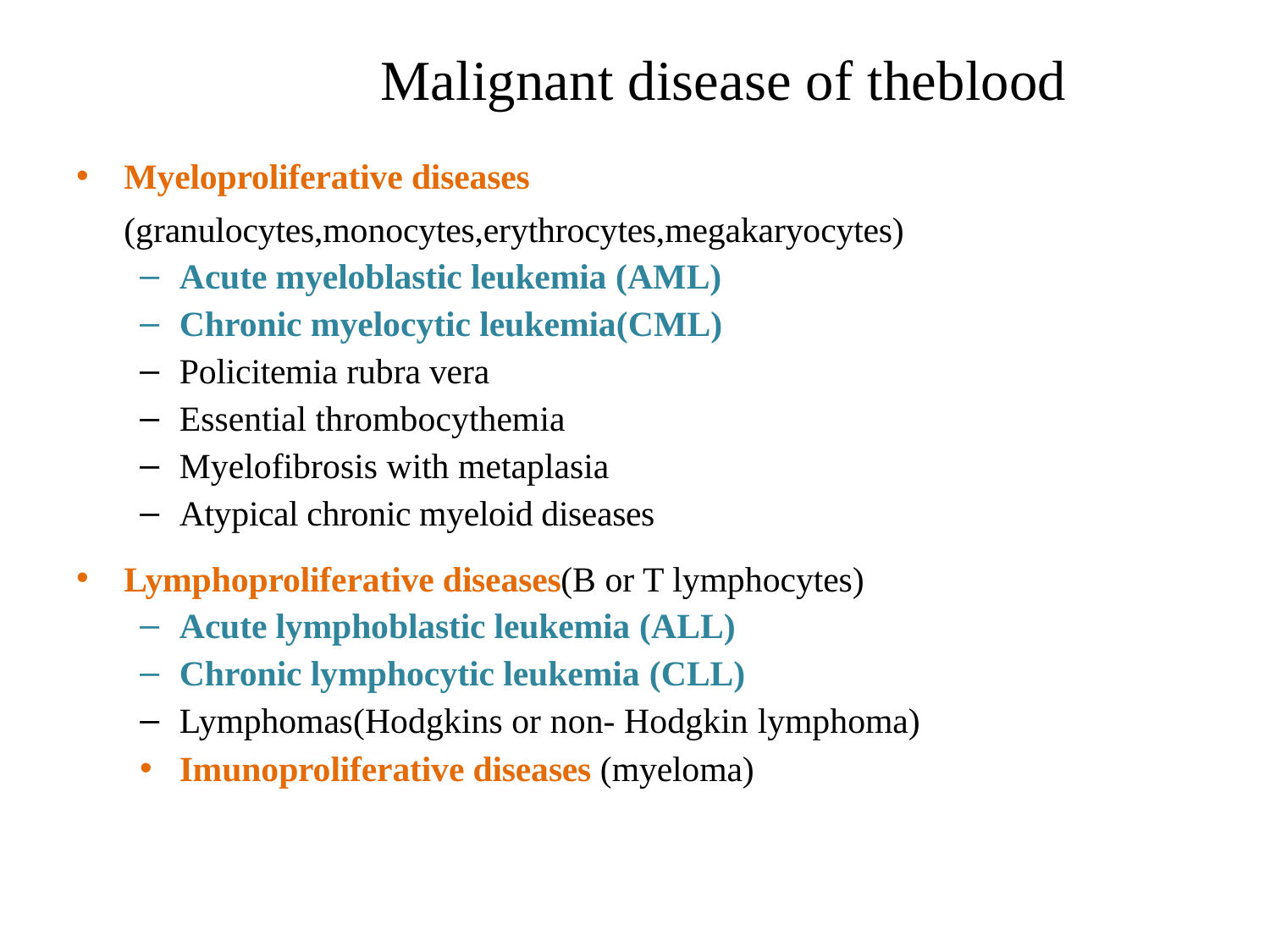

# Malignant disease of theblood
Мyeloproliferative diseases (granulocytes,monocytes,erythrocytes,megakaryocytes)
Аcute myeloblastic leukemia (AML)
Chronic myelocytic leukemia(CML)
Policitemia rubra vera
Еssential thrombocythemia
Мyelofibrosis with metaplasia
Аtypical chronic myeloid diseases
Lymphoproliferative diseases(B or T lymphocytes)
Аcute lymphoblastic leukemia (ALL)
Chronic lymphocytic leukemia (CLL)
Lymphomas(Hodgkins or non- Hodgkin lymphoma)
Imunoproliferative diseases (myeloma)